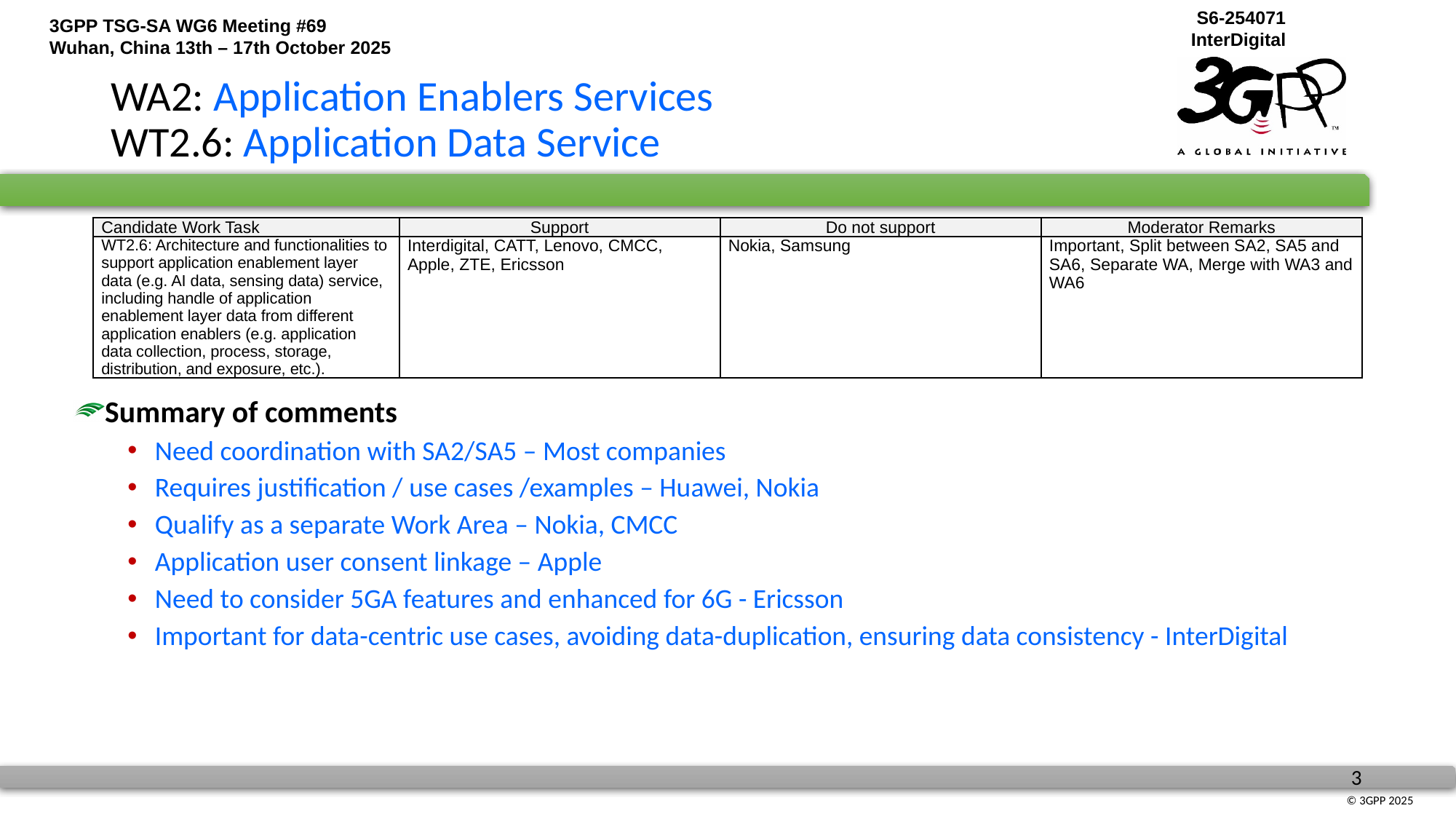

# WA2: Application Enablers Services WT2.6: Application Data Service
| Candidate Work Task | Support | Do not support | Moderator Remarks |
| --- | --- | --- | --- |
| WT2.6: Architecture and functionalities to support application enablement layer data (e.g. AI data, sensing data) service, including handle of application enablement layer data from different application enablers (e.g. application data collection, process, storage, distribution, and exposure, etc.). | Interdigital, CATT, Lenovo, CMCC, Apple, ZTE, Ericsson | Nokia, Samsung | Important, Split between SA2, SA5 and SA6, Separate WA, Merge with WA3 and WA6 |
Summary of comments
Need coordination with SA2/SA5 – Most companies
Requires justification / use cases /examples – Huawei, Nokia
Qualify as a separate Work Area – Nokia, CMCC
Application user consent linkage – Apple
Need to consider 5GA features and enhanced for 6G - Ericsson
Important for data-centric use cases, avoiding data-duplication, ensuring data consistency - InterDigital